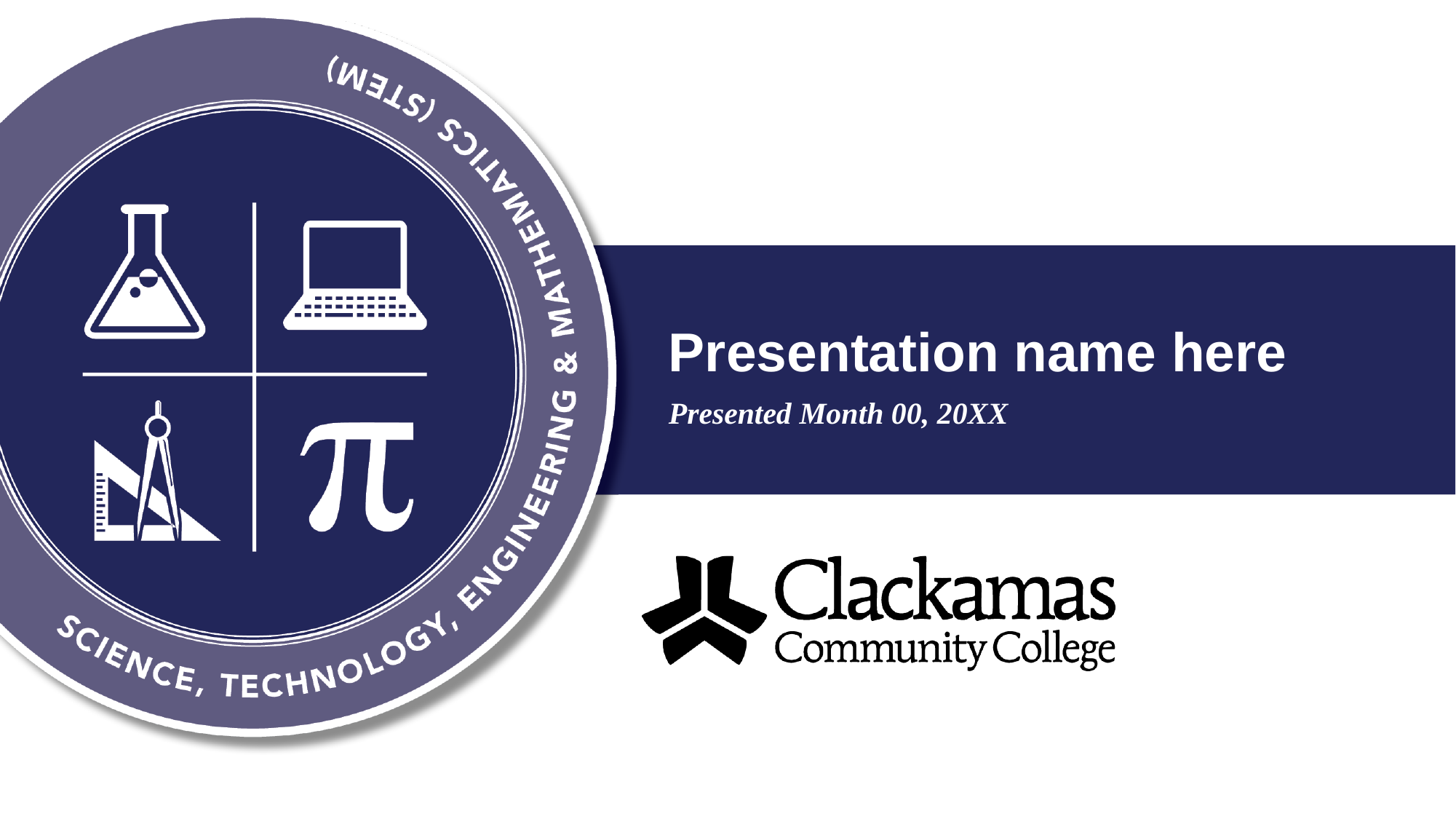

# Presentation name here
Presented Month 00, 20XX